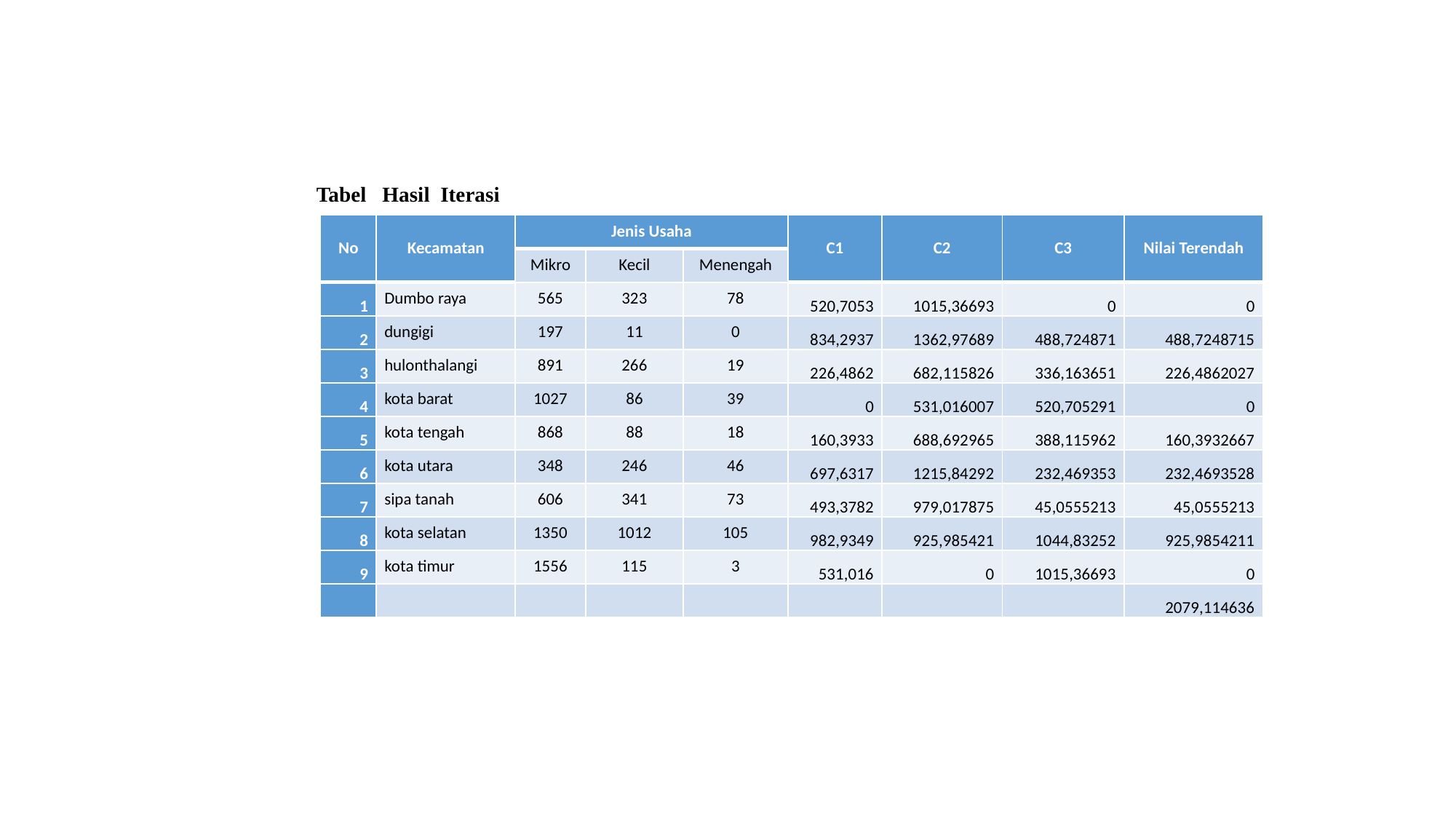

Tabel   Hasil  Iterasi
| No | Kecamatan | Jenis Usaha |  |  | C1 | C2 | C3 | Nilai Terendah |
| --- | --- | --- | --- | --- | --- | --- | --- | --- |
|  |  | Mikro | Kecil | Menengah |  |  |  |  |
| 1 | Dumbo raya | 565 | 323 | 78 | 520,7053 | 1015,36693 | 0 | 0 |
| 2 | dungigi | 197 | 11 | 0 | 834,2937 | 1362,97689 | 488,724871 | 488,7248715 |
| 3 | hulonthalangi | 891 | 266 | 19 | 226,4862 | 682,115826 | 336,163651 | 226,4862027 |
| 4 | kota barat | 1027 | 86 | 39 | 0 | 531,016007 | 520,705291 | 0 |
| 5 | kota tengah | 868 | 88 | 18 | 160,3933 | 688,692965 | 388,115962 | 160,3932667 |
| 6 | kota utara | 348 | 246 | 46 | 697,6317 | 1215,84292 | 232,469353 | 232,4693528 |
| 7 | sipa tanah | 606 | 341 | 73 | 493,3782 | 979,017875 | 45,0555213 | 45,0555213 |
| 8 | kota selatan | 1350 | 1012 | 105 | 982,9349 | 925,985421 | 1044,83252 | 925,9854211 |
| 9 | kota timur | 1556 | 115 | 3 | 531,016 | 0 | 1015,36693 | 0 |
|  |  |  |  |  |  |  |  | 2079,114636 |